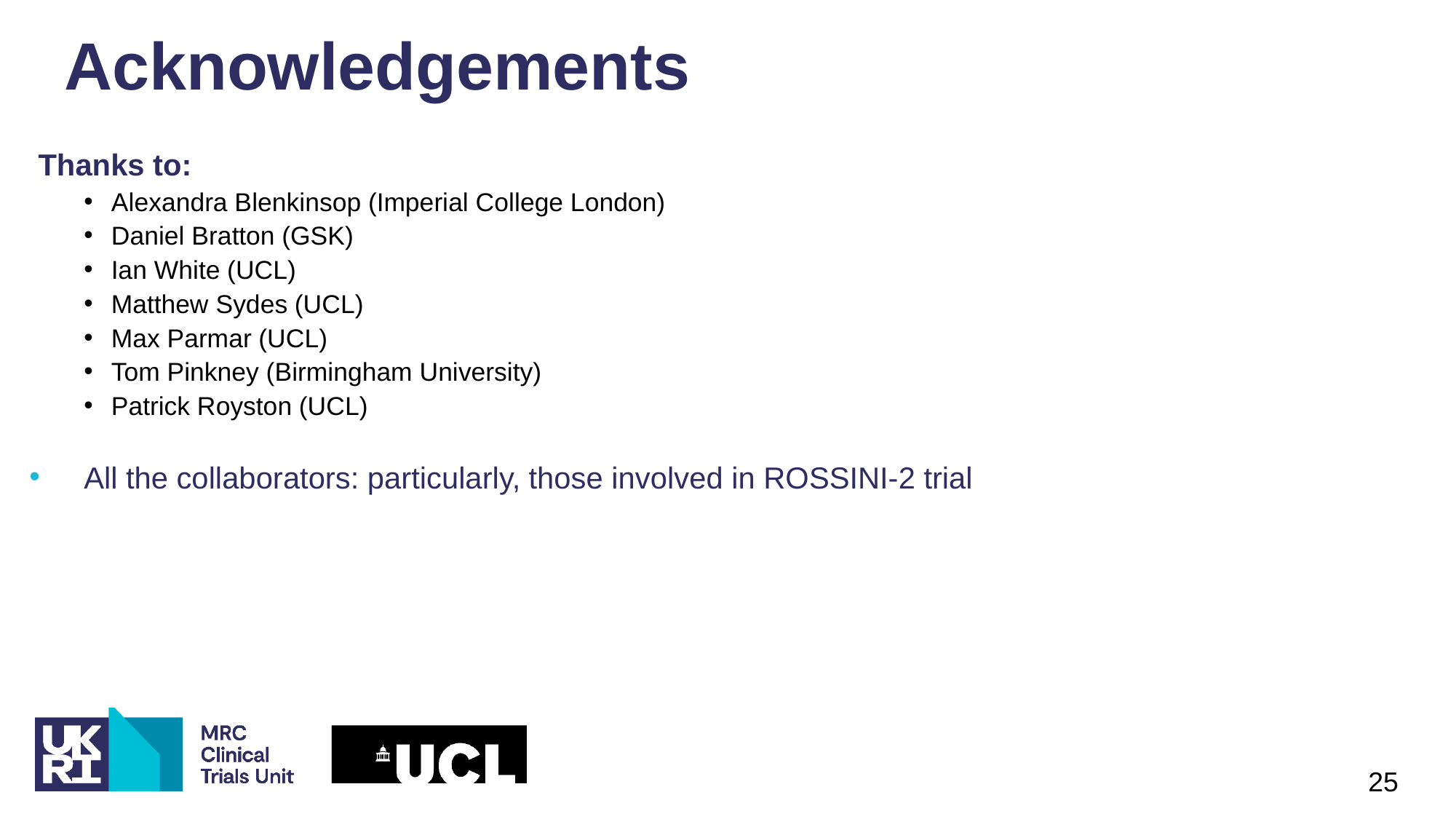

# Acknowledgements
Thanks to:
Alexandra Blenkinsop (Imperial College London)
Daniel Bratton (GSK)
Ian White (UCL)
Matthew Sydes (UCL)
Max Parmar (UCL)
Tom Pinkney (Birmingham University)
Patrick Royston (UCL)

All the collaborators: particularly, those involved in ROSSINI-2 trial
25